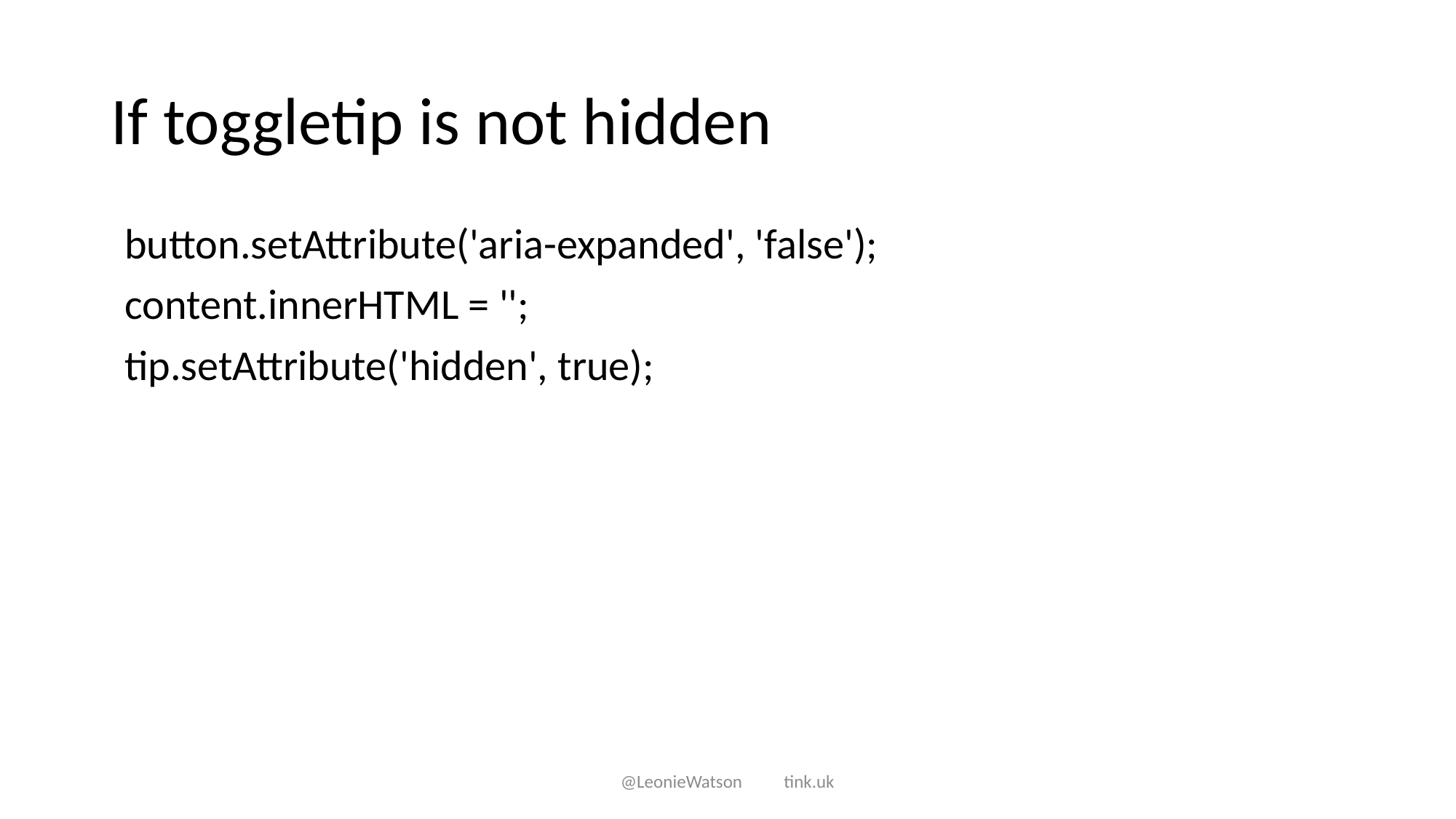

# If toggletip is not hidden
button.setAttribute('aria-expanded', 'false');
content.innerHTML = '';
tip.setAttribute('hidden', true);
@LeonieWatson          tink.uk